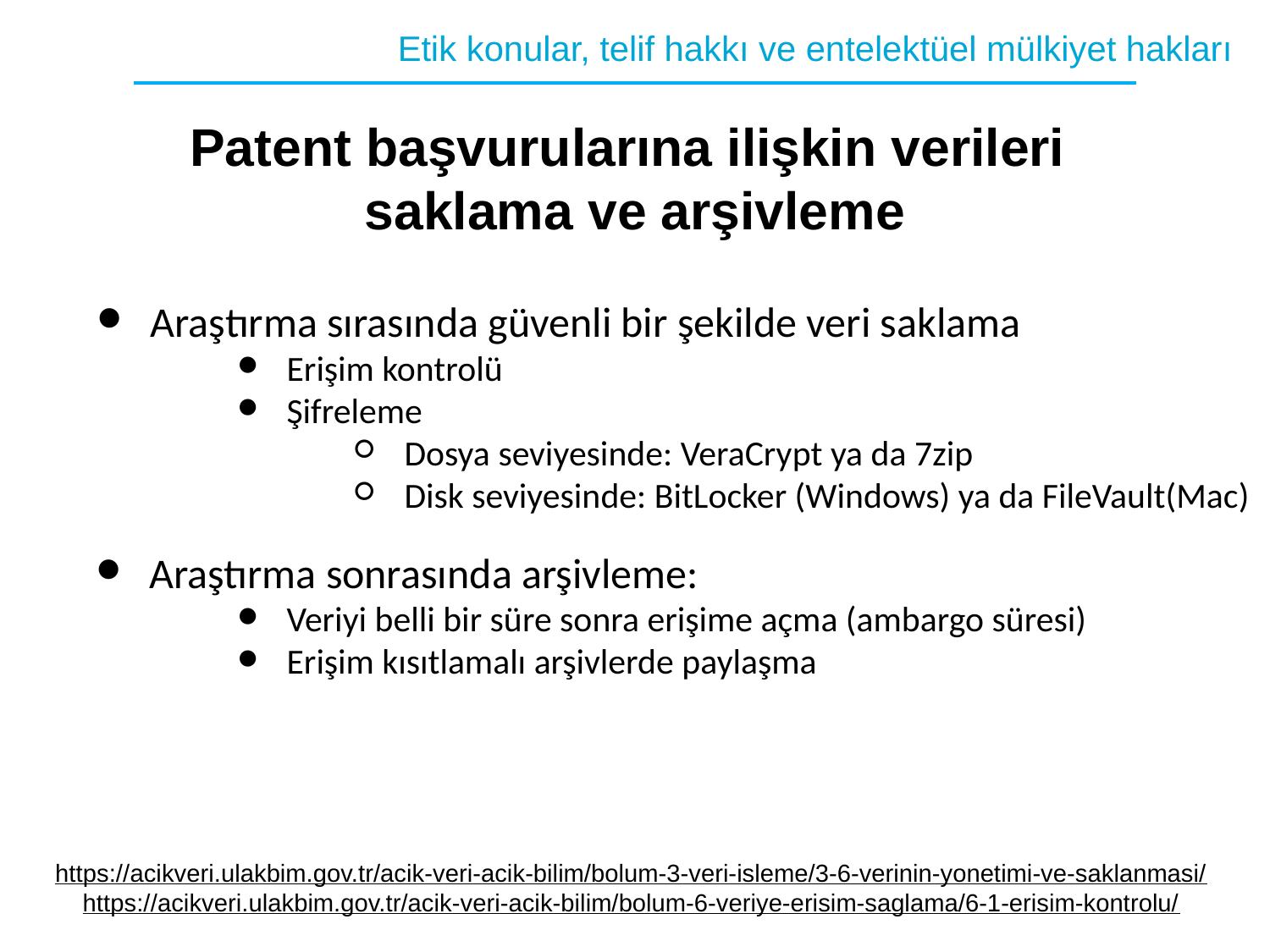

Etik konular, telif hakkı ve entelektüel mülkiyet hakları
# Patent başvurularına ilişkin verileri
saklama ve arşivleme

Araştırma sırasında güvenli bir şekilde veri saklama
Erişim kontrolü
Şifreleme
Dosya seviyesinde: VeraCrypt ya da 7zip
Disk seviyesinde: BitLocker (Windows) ya da FileVault(Mac)

Araştırma sonrasında arşivleme:
Veriyi belli bir süre sonra erişime açma (ambargo süresi)
Erişim kısıtlamalı arşivlerde paylaşma

https://acikveri.ulakbim.gov.tr/acik-veri-acik-bilim/bolum-3-veri-isleme/3-6-verinin-yonetimi-ve-saklanmasi/
https://acikveri.ulakbim.gov.tr/acik-veri-acik-bilim/bolum-6-veriye-erisim-saglama/6-1-erisim-kontrolu/